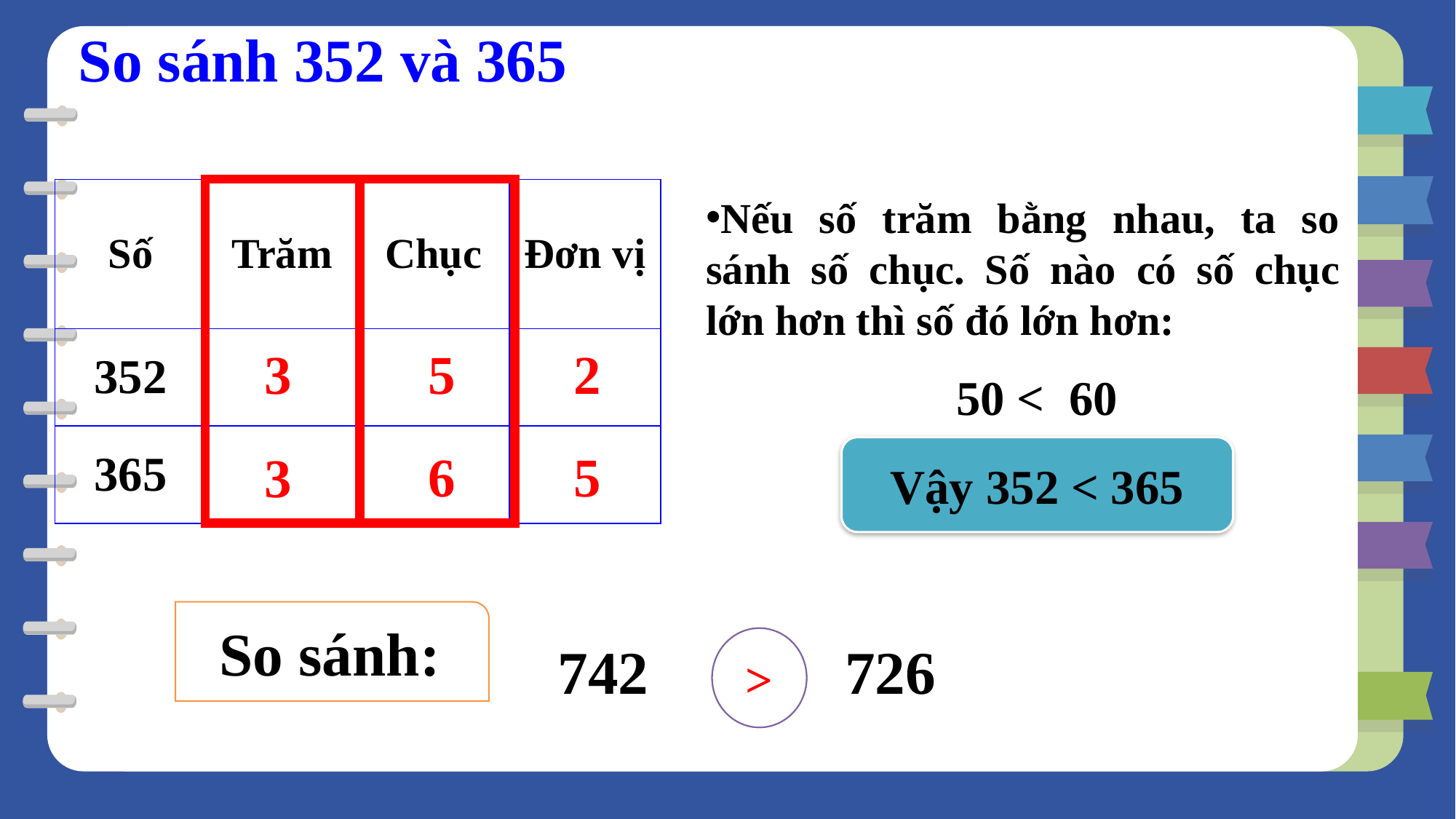

So sánh 352 và 365

| Số | Trăm | Chục | Đơn vị |
| --- | --- | --- | --- |
| 352 |  |  |  |
| 365 |  |  |  |
Nếu số trăm bằng nhau, ta so sánh số chục. Số nào có số chục lớn hơn thì số đó lớn hơn:
3
5
2
50 <  60
5
Vậy 352 < 365
6
3
So sánh:
742             726
?
>